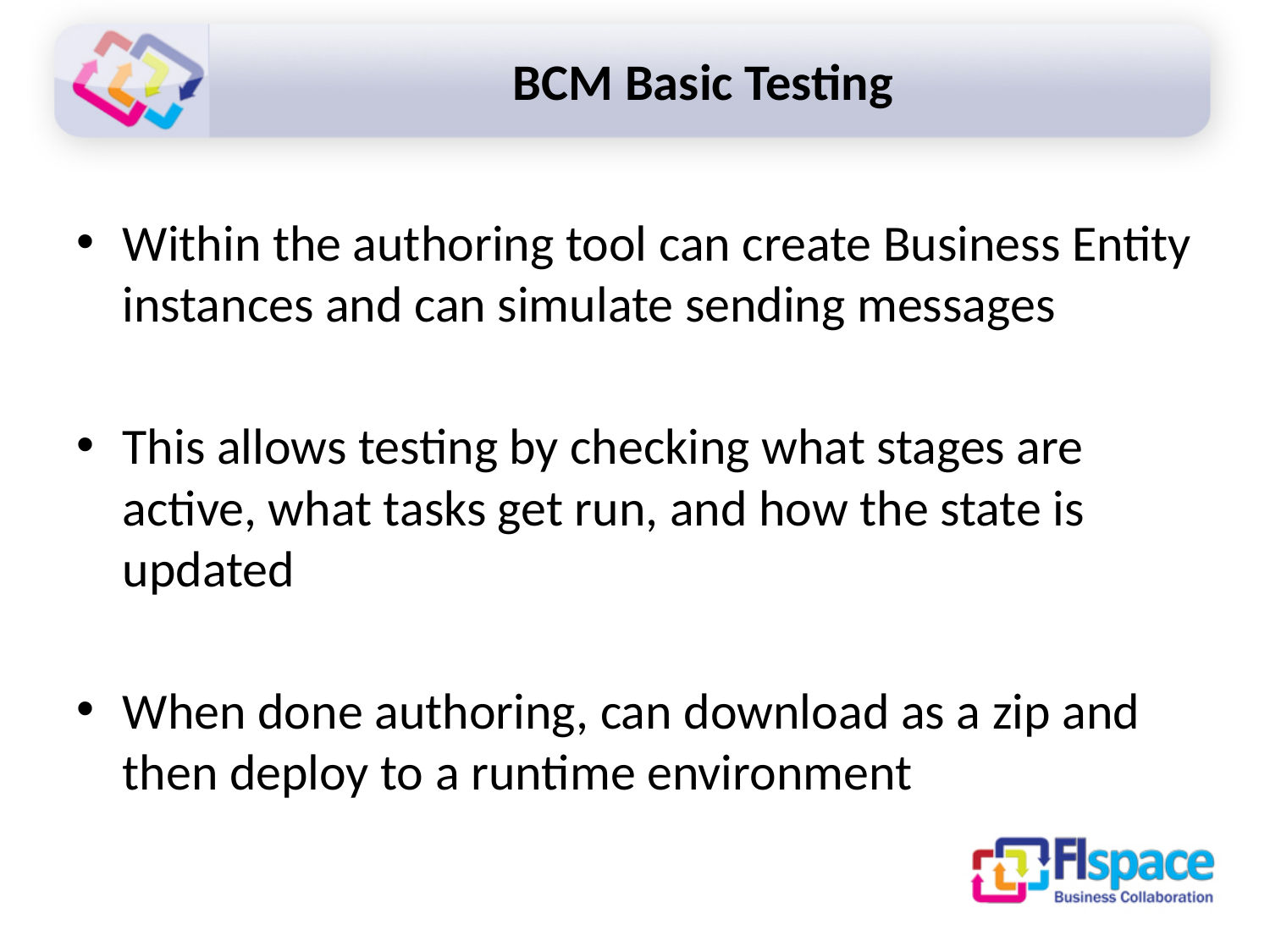

# BCM Basic Testing
Within the authoring tool can create Business Entity instances and can simulate sending messages

This allows testing by checking what stages are active, what tasks get run, and how the state is updated

When done authoring, can download as a zip and then deploy to a runtime environment